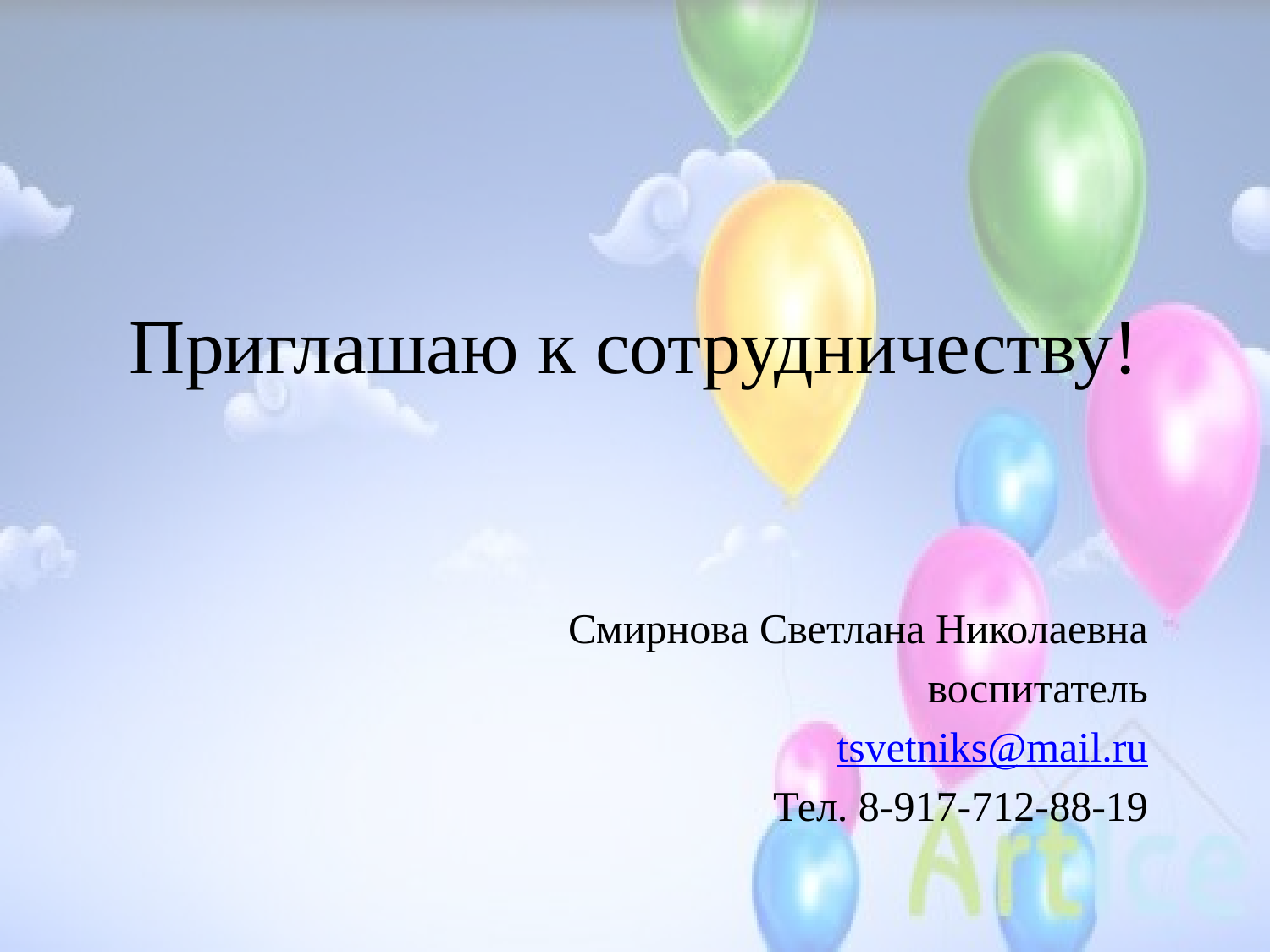

# Приглашаю к сотрудничеству!
Смирнова Светлана Николаевна
воспитатель
tsvetniks@mail.ru
Тел. 8-917-712-88-19